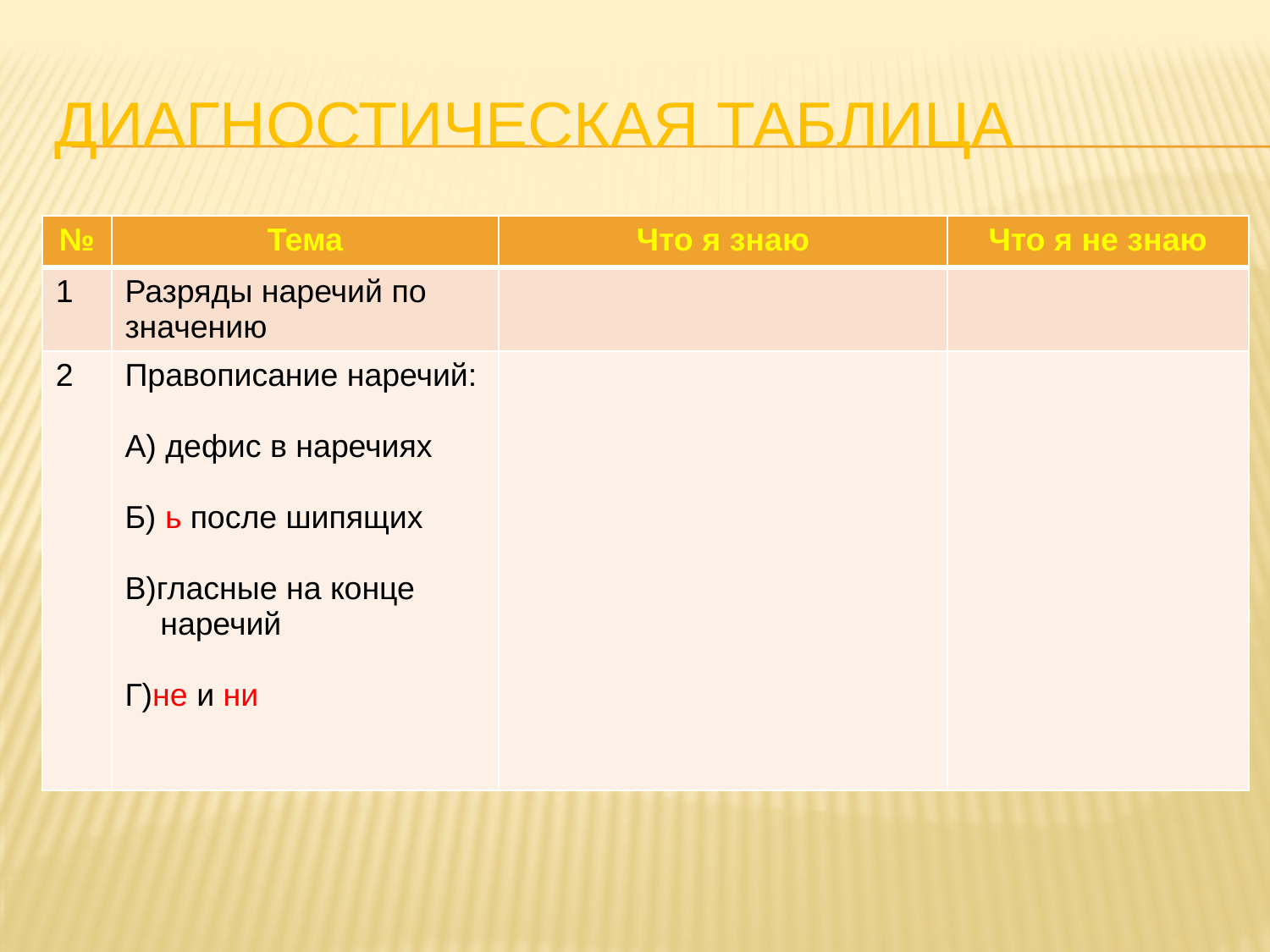

# Диагностическая таблица
| № | Тема | Что я знаю | Что я не знаю |
| --- | --- | --- | --- |
| 1 | Разряды наречий по значению |  |  |
| 2 | Правописание наречий: А) дефис в наречиях Б) ь после шипящих В)гласные на конце наречий Г)не и ни |  |  |